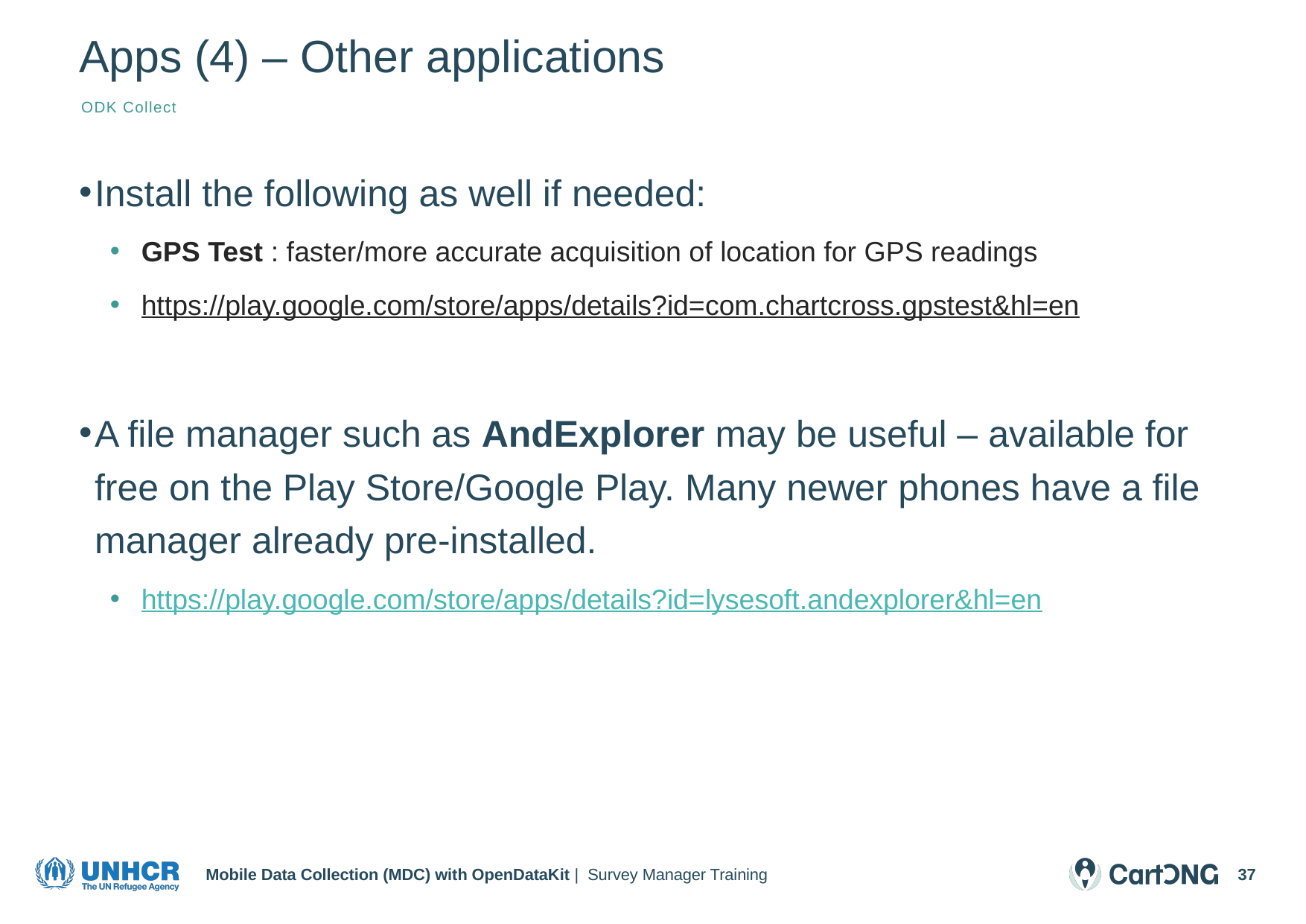

# Apps (4) – Other applications
ODK Collect
Install the following as well if needed:
GPS Test : faster/more accurate acquisition of location for GPS readings
https://play.google.com/store/apps/details?id=com.chartcross.gpstest&hl=en

A file manager such as AndExplorer may be useful – available for free on the Play Store/Google Play. Many newer phones have a file manager already pre-installed.
https://play.google.com/store/apps/details?id=lysesoft.andexplorer&hl=en

Mobile Data Collection (MDC) with OpenDataKit |  Survey Manager Training
37